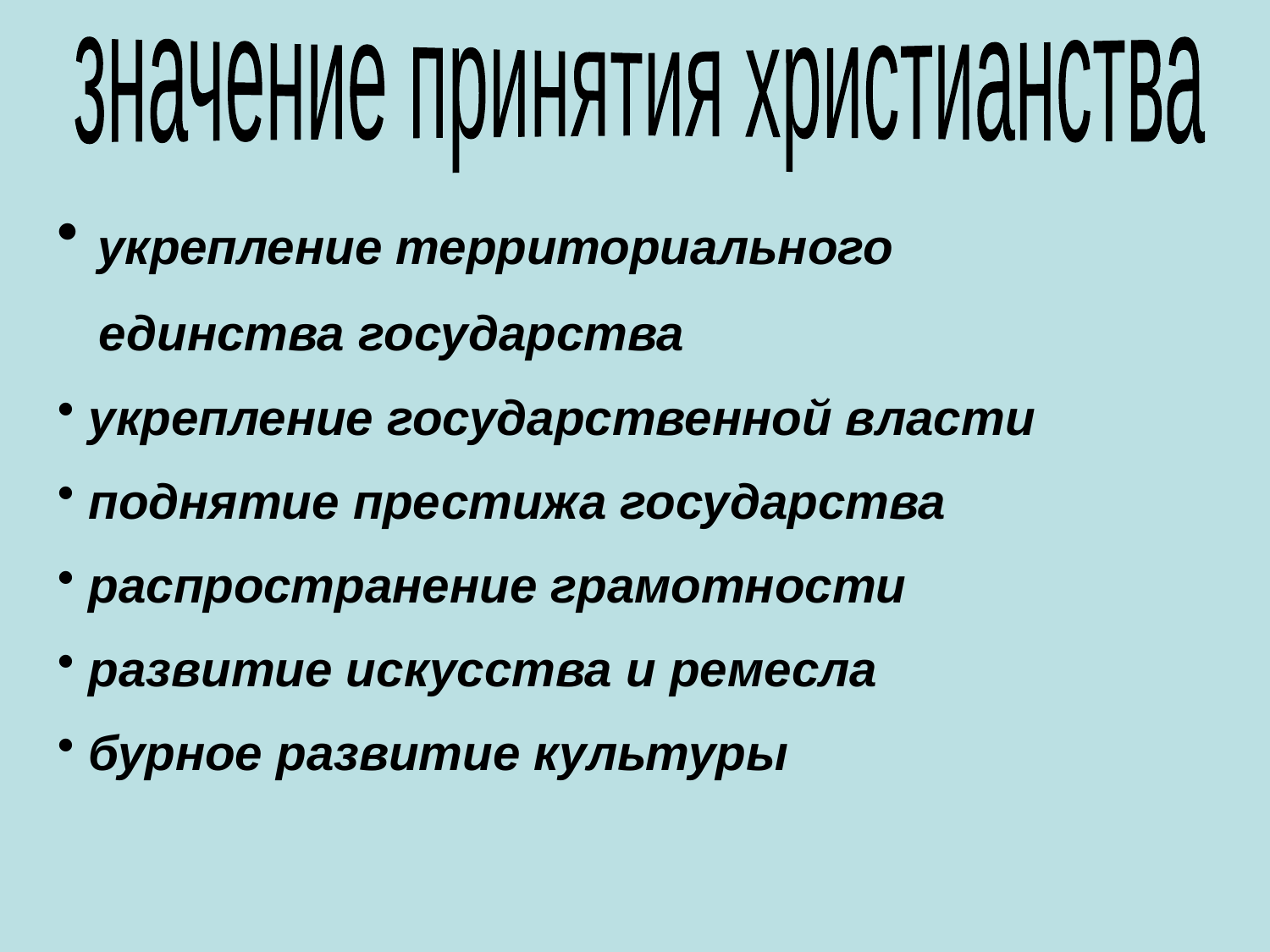

значение принятия христианства

 укрепление территориального
   единства государства
 укрепление государственной власти
 поднятие престижа государства
 распространение грамотности
 развитие искусства и ремесла
 бурное развитие культуры